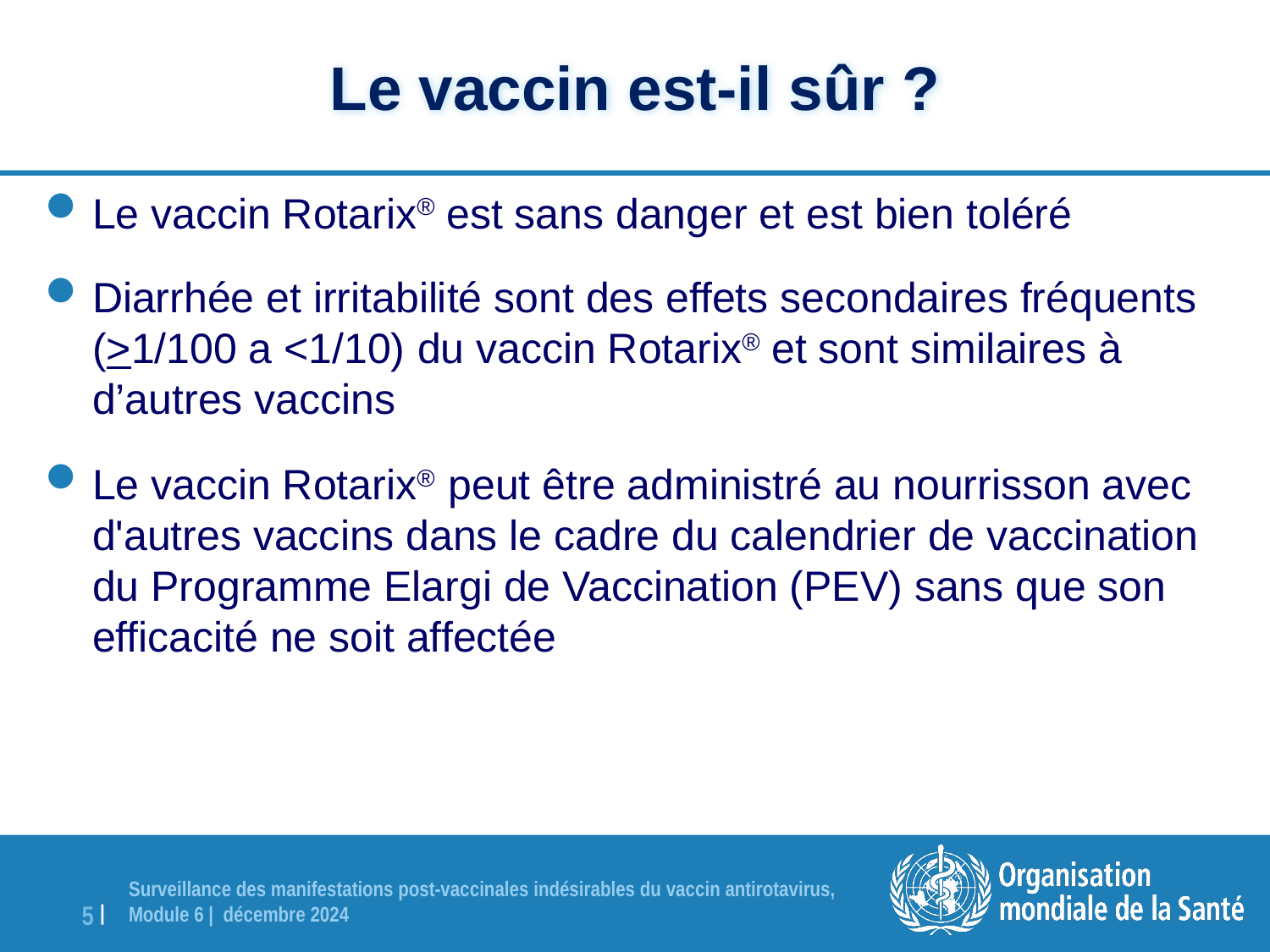

Le vaccin est-il sûr ?
Le vaccin Rotarix® est sans danger et est bien toléré
Diarrhée et irritabilité sont des effets secondaires fréquents (>1/100 a <1/10) du vaccin Rotarix® et sont similaires à d’autres vaccins
Le vaccin Rotarix®  peut être administré au nourrisson avec d'autres vaccins dans le cadre du calendrier de vaccination du Programme Elargi de Vaccination (PEV) sans que son efficacité ne soit affectée